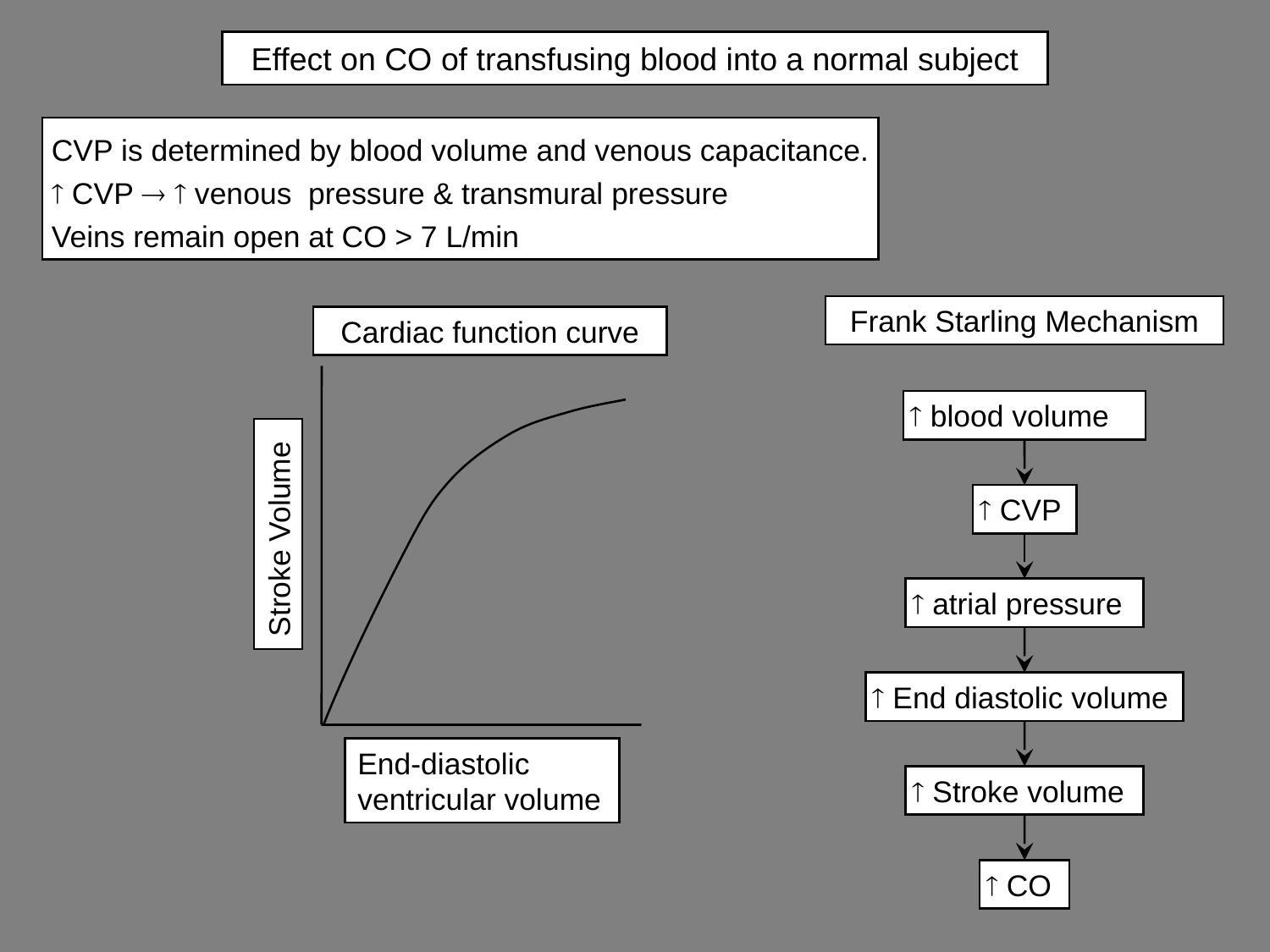

# Effect on CO of transfusing blood into a normal subject
CVP is determined by blood volume and venous capacitance.
↑ CVP → ↑ venous  pressure & transmural pressure
Veins remain open at CO > 7 L/min
Frank Starling Mechanism
↑ blood volume
↑ CVP
↑ atrial pressure
↑ End diastolic volume
↑ Stroke volume
↑ CO
Cardiac function curve

Stroke Volume
End-diastolic ventricular volume